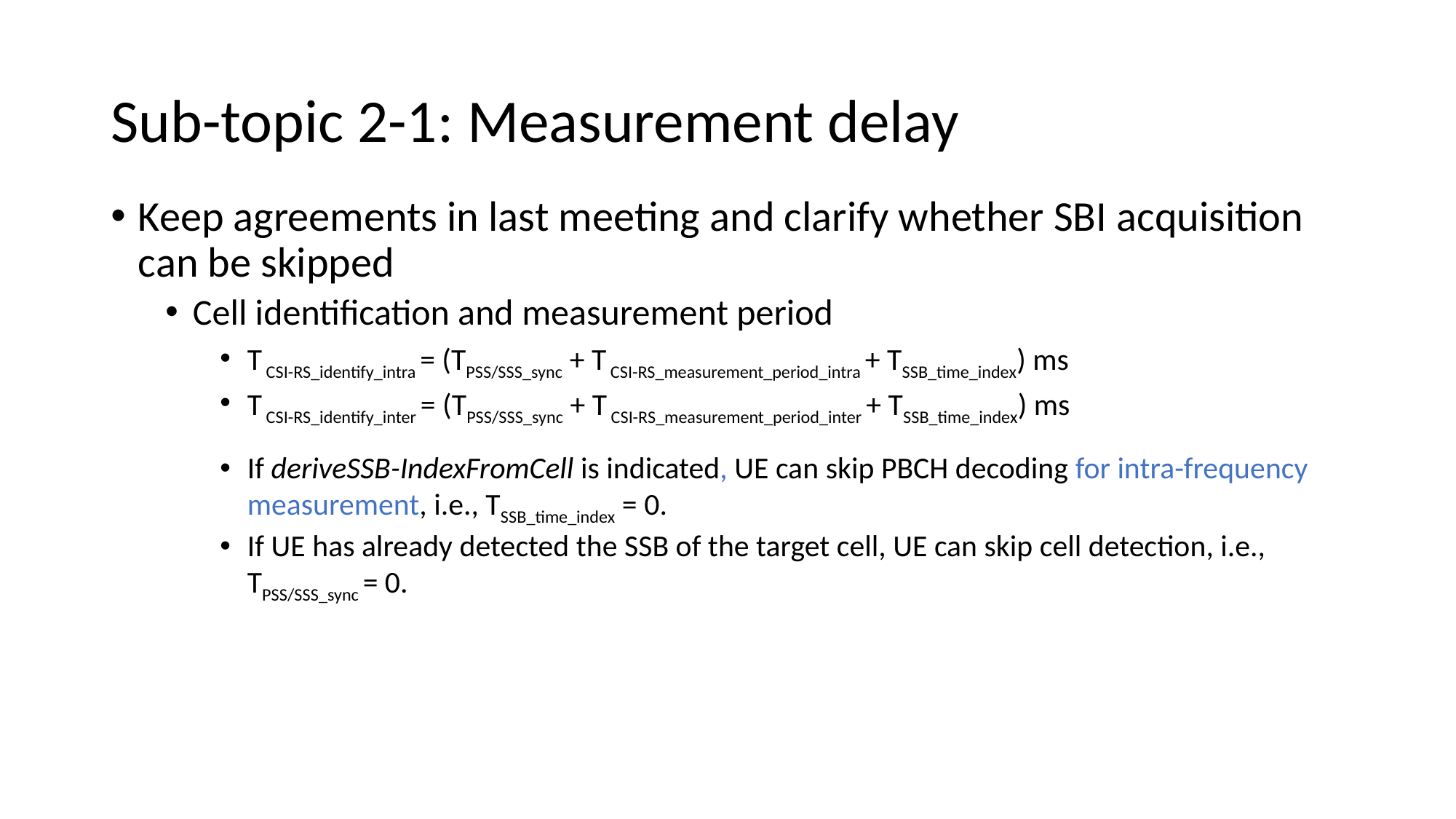

# Sub-topic 2-1: Measurement delay
Keep agreements in last meeting and clarify whether SBI acquisition can be skipped
Cell identification and measurement period
T CSI-RS_identify_intra = (TPSS/SSS_sync + T CSI-RS_measurement_period_intra + TSSB_time_index) ms
T CSI-RS_identify_inter = (TPSS/SSS_sync + T CSI-RS_measurement_period_inter + TSSB_time_index) ms

If deriveSSB-IndexFromCell is indicated, UE can skip PBCH decoding for intra-frequency measurement, i.e., TSSB_time_index = 0.
If UE has already detected the SSB of the target cell, UE can skip cell detection, i.e., TPSS/SSS_sync = 0.